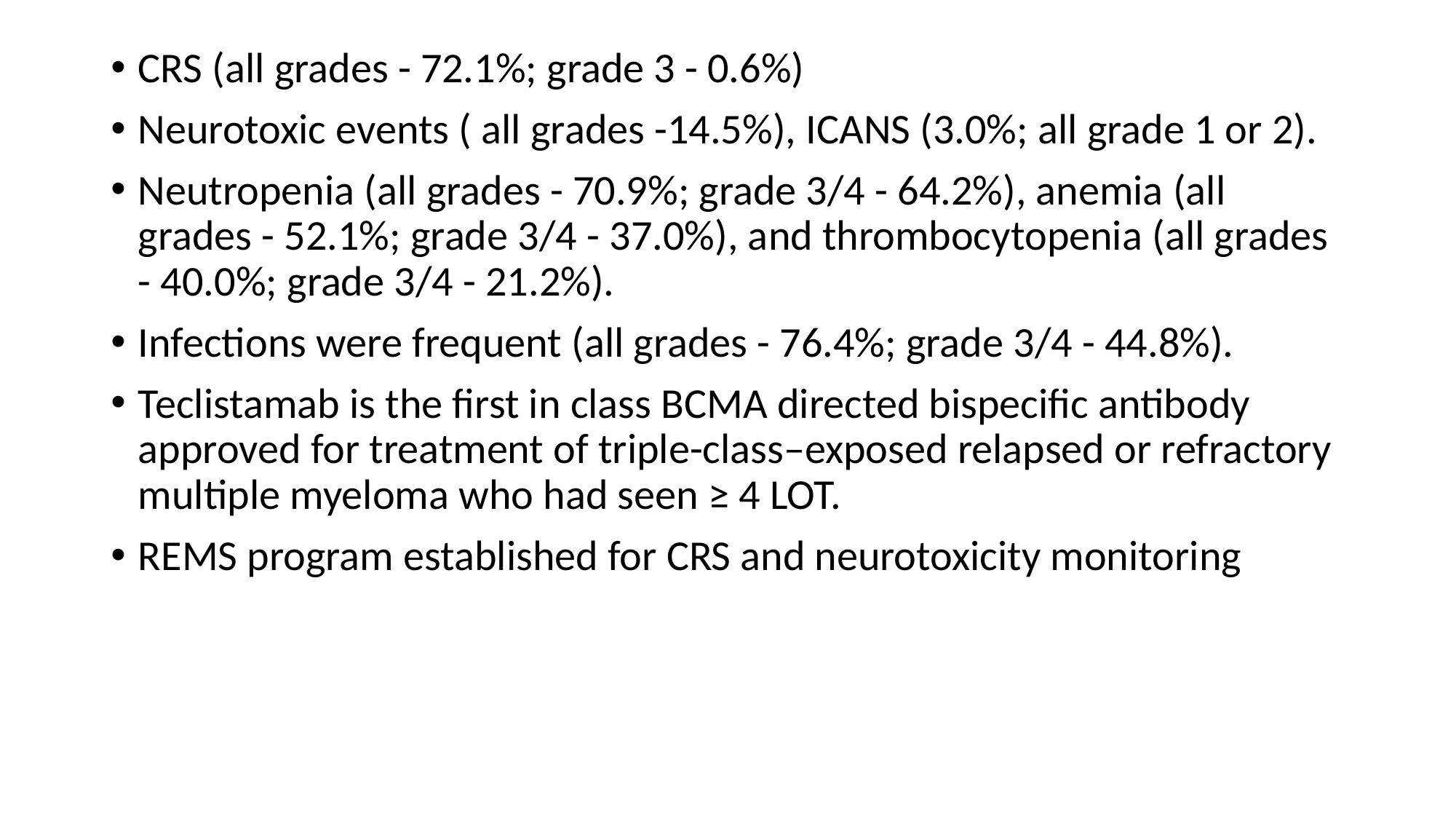

CRS (all grades - 72.1%; grade 3 - 0.6%)
Neurotoxic events ( all grades -14.5%), ICANS (3.0%; all grade 1 or 2).
Neutropenia (all grades - 70.9%; grade 3/4 - 64.2%), anemia (all grades - 52.1%; grade 3/4 - 37.0%), and thrombocytopenia (all grades - 40.0%; grade 3/4 - 21.2%).
Infections were frequent (all grades - 76.4%; grade 3/4 - 44.8%).
Teclistamab is the first in class BCMA directed bispecific antibody approved for treatment of triple-class–exposed relapsed or refractory multiple myeloma who had seen ≥ 4 LOT.
REMS program established for CRS and neurotoxicity monitoring